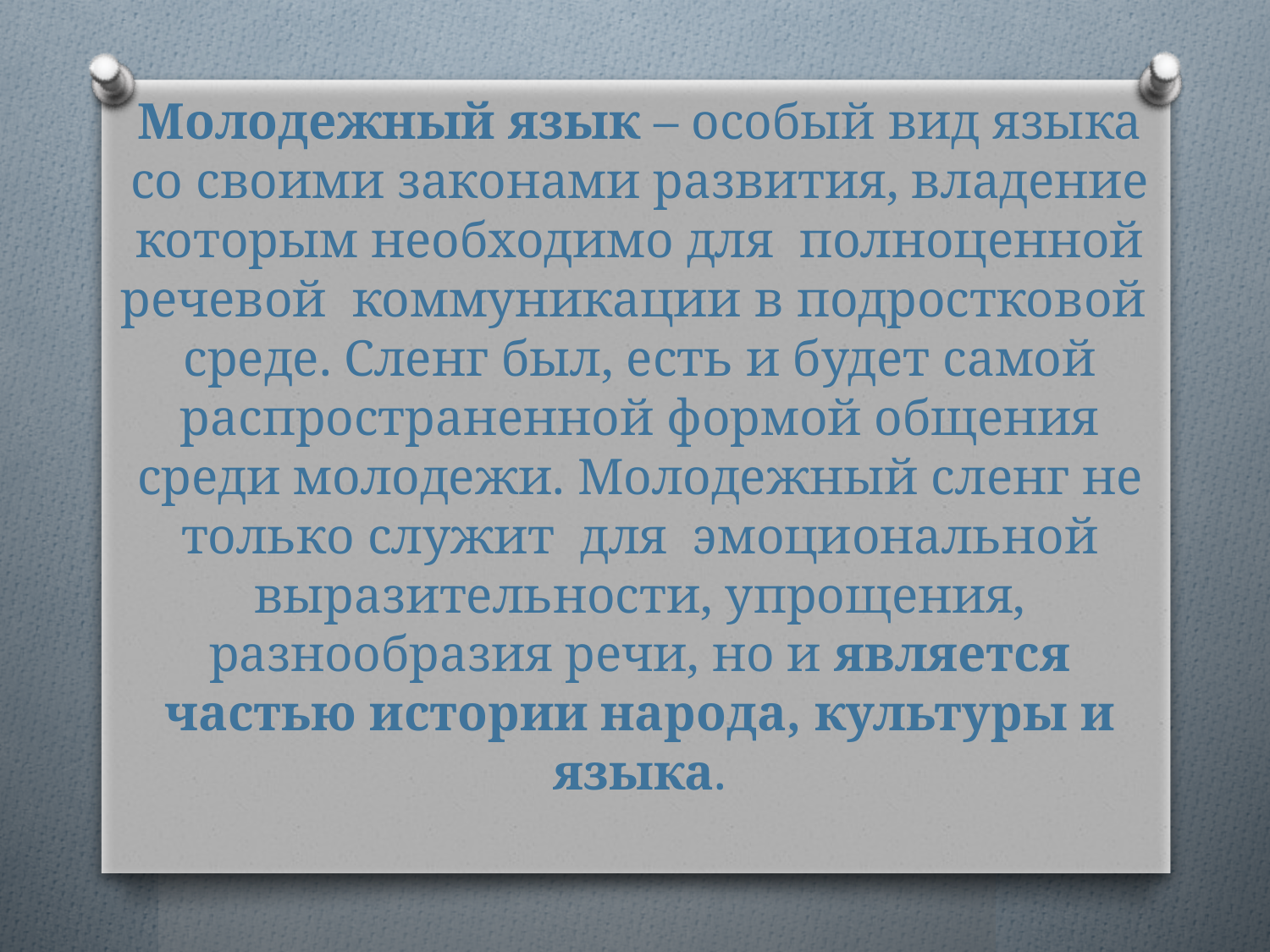

# Молодежный язык – особый вид языка со своими законами развития, владение которым необходимо для  полноценной речевой  коммуникации в подростковой  среде. Сленг был, есть и будет самой распространенной формой общения среди молодежи. Молодежный сленг не только служит  для  эмоциональной выразительности, упрощения, разнообразия речи, но и является частью истории народа, культуры и языка.